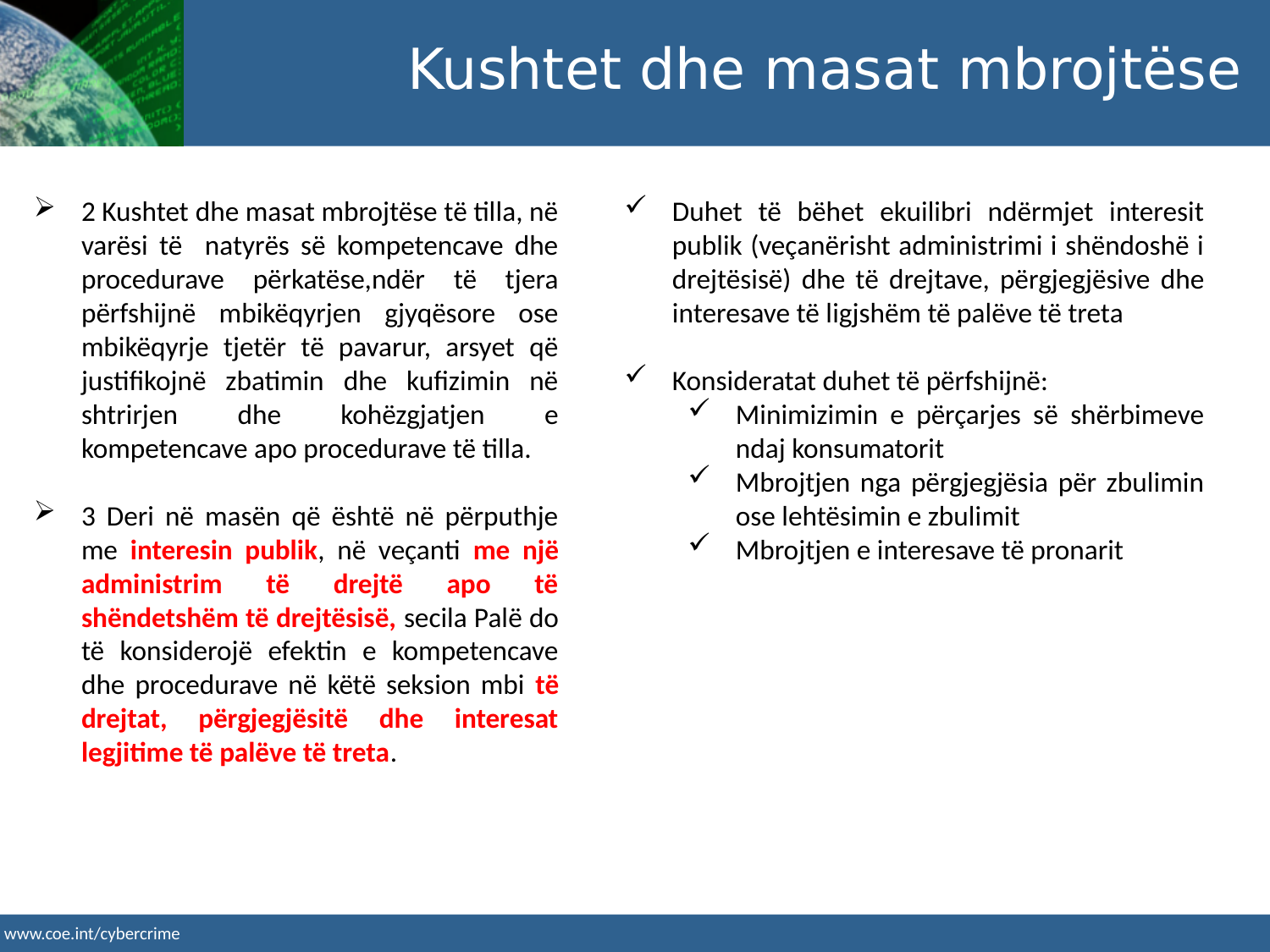

Kushtet dhe masat mbrojtëse
2 Kushtet dhe masat mbrojtëse të tilla, në varësi të  natyrës së kompetencave dhe procedurave përkatëse,ndër të tjera përfshijnë mbikëqyrjen gjyqësore ose mbikëqyrje tjetër të pavarur, arsyet që justifikojnë zbatimin dhe kufizimin në shtrirjen dhe kohëzgjatjen e kompetencave apo procedurave të tilla.

3 Deri në masën që është në përputhje me interesin publik, në veçanti me një administrim të drejtë apo të shëndetshëm të drejtësisë, secila Palë do të konsiderojë efektin e kompetencave dhe procedurave në këtë seksion mbi të drejtat, përgjegjësitë dhe interesat legjitime të palëve të treta.
Duhet të bëhet ekuilibri ndërmjet interesit publik (veçanërisht administrimi i shëndoshë i drejtësisë) dhe të drejtave, përgjegjësive dhe interesave të ligjshëm të palëve të treta

Konsideratat duhet të përfshijnë:
Minimizimin e përçarjes së shërbimeve ndaj konsumatorit
Mbrojtjen nga përgjegjësia për zbulimin ose lehtësimin e zbulimit
Mbrojtjen e interesave të pronarit